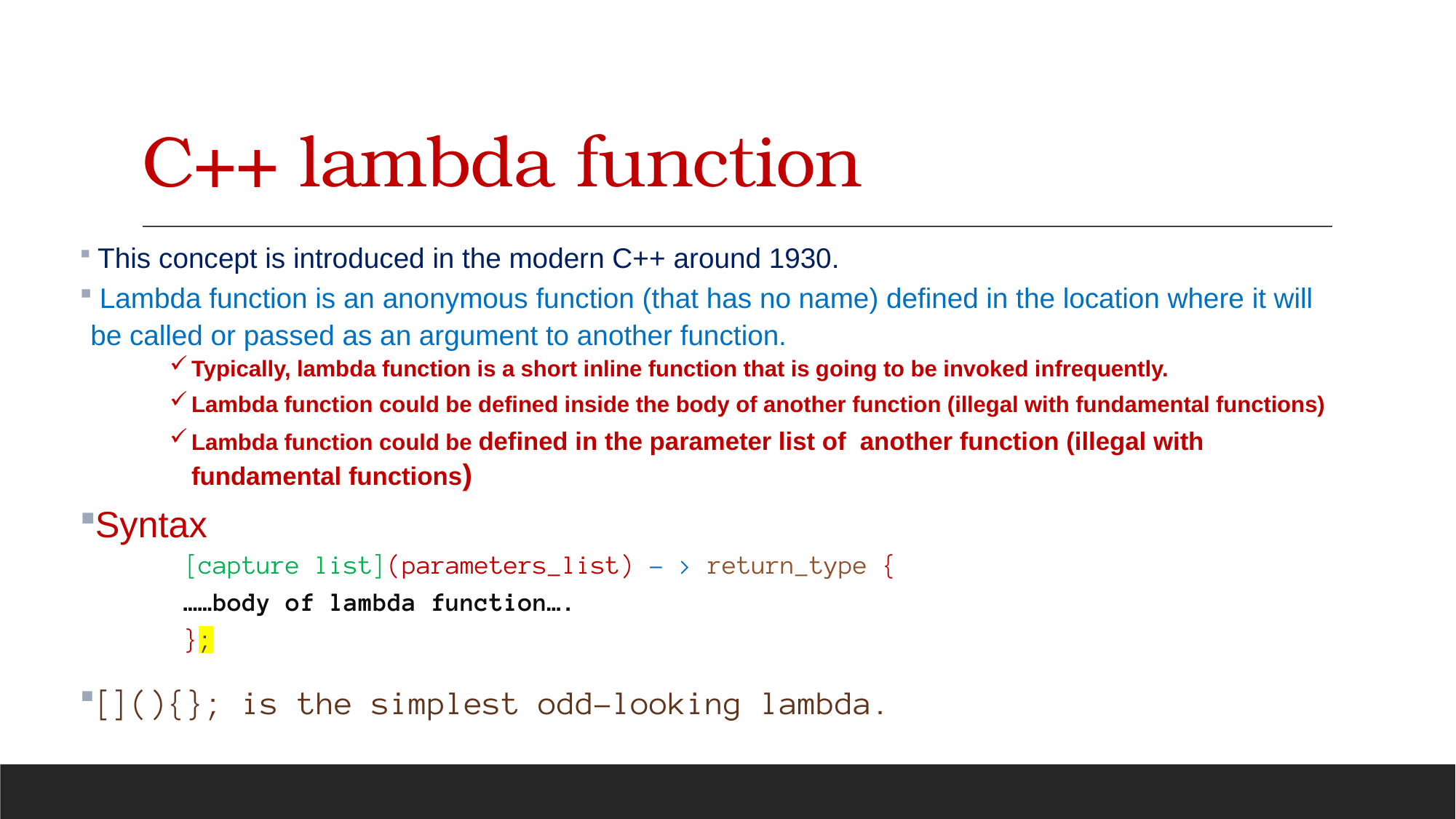

# C++ lambda function
 This concept is introduced in the modern C++ around 1930.
 Lambda function is an anonymous function (that has no name) defined in the location where it will be called or passed as an argument to another function.
Typically, lambda function is a short inline function that is going to be invoked infrequently.
Lambda function could be defined inside the body of another function (illegal with fundamental functions)
Lambda function could be defined in the parameter list of  another function (illegal with fundamental functions)
Syntax
[capture list](parameters_list) - > return_type {
……body of lambda function….
};
[](){}; is the simplest odd-looking lambda.